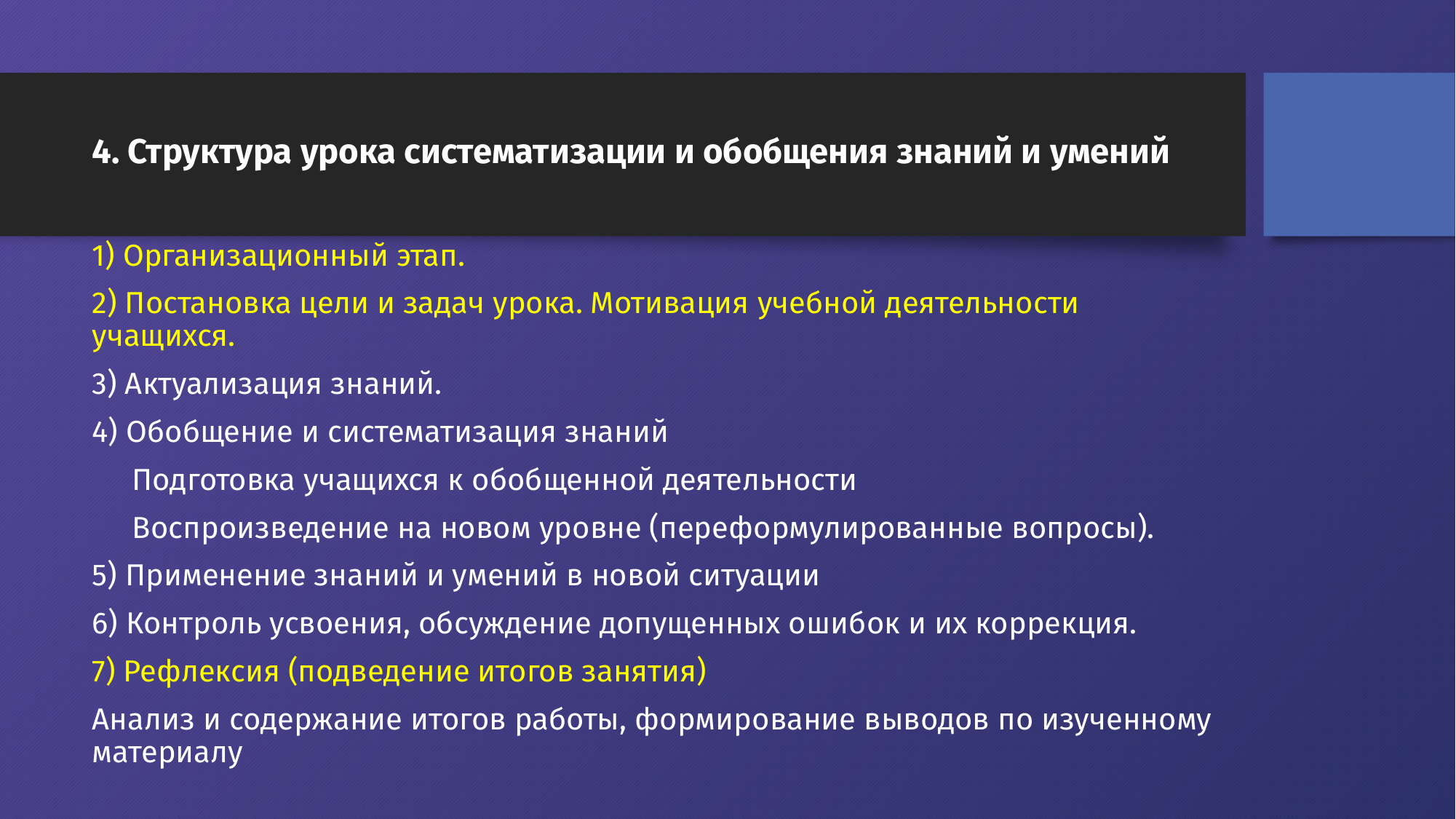

# 4. Структура урока систематизации и обобщения знаний и умений
1) Организационный этап.
2) Постановка цели и задач урока. Мотивация учебной деятельности учащихся.
3) Актуализация знаний.
4) Обобщение и систематизация знаний
     Подготовка учащихся к обобщенной деятельности
     Воспроизведение на новом уровне (переформулированные вопросы).
5) Применение знаний и умений в новой ситуации
6) Контроль усвоения, обсуждение допущенных ошибок и их коррекция.
7) Рефлексия (подведение итогов занятия)
Анализ и содержание итогов работы, формирование выводов по изученному материалу